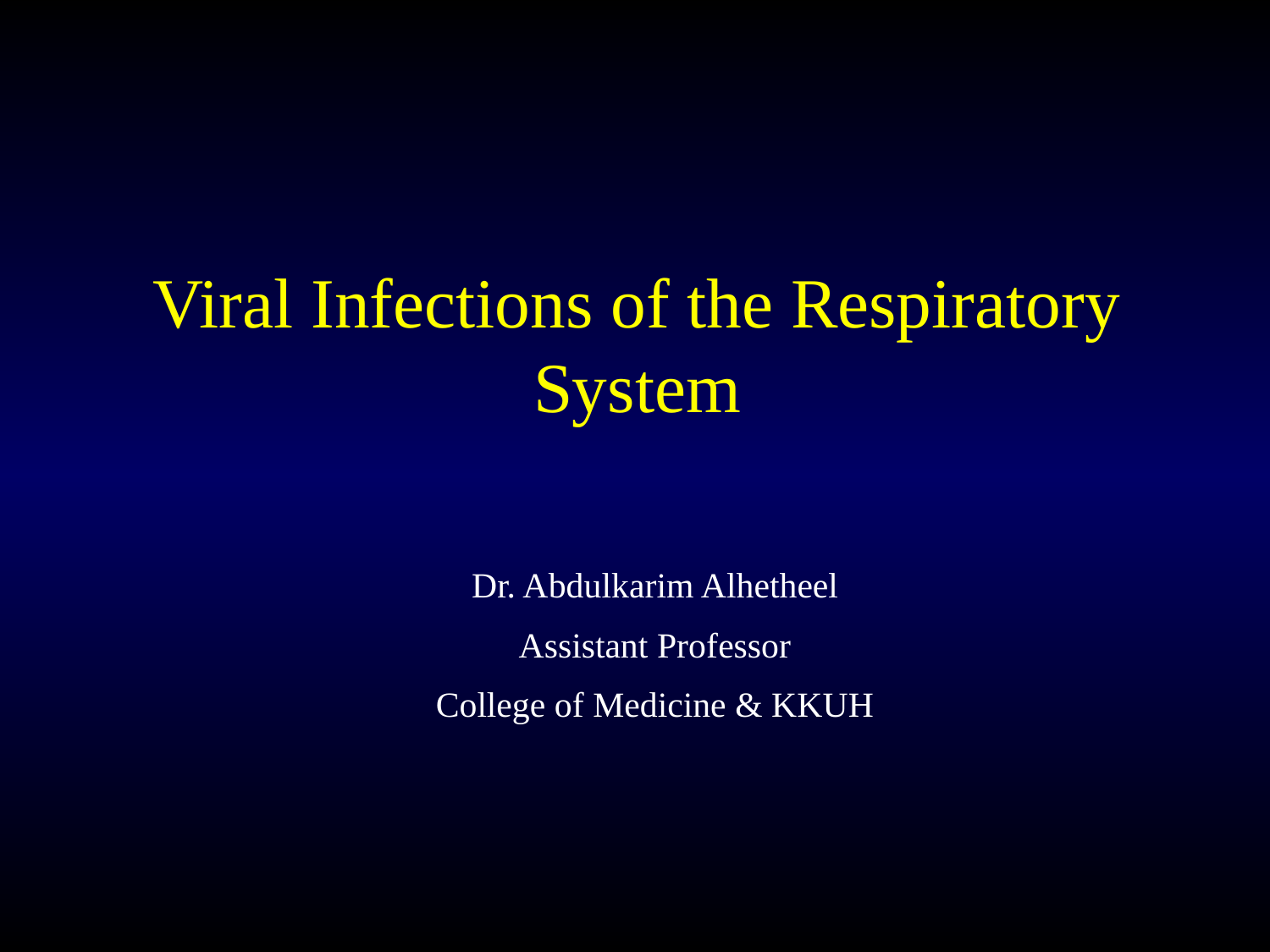

Viral Infections of the Respiratory System
Dr. Abdulkarim Alhetheel
Assistant Professor
College of Medicine & KKUH